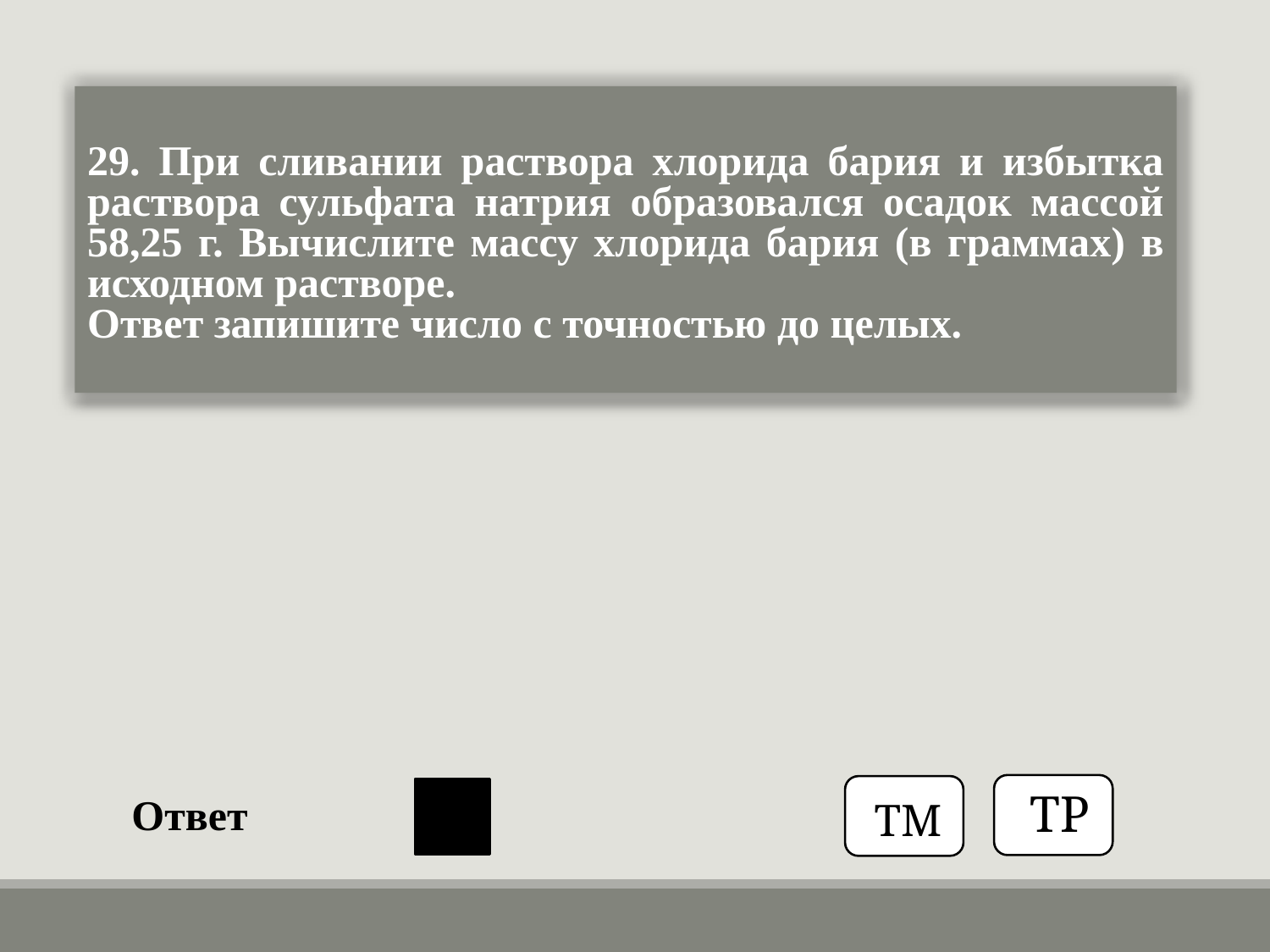

29. При сливании раствора хлорида бария и избытка раствора сульфата натрия образовался осадок массой 58,25 г. Вычислите массу хлорида бария (в граммах) в исходном растворе.
Ответ запишите число с точностью до целых.

ТР
ТМ
52

   Ответ